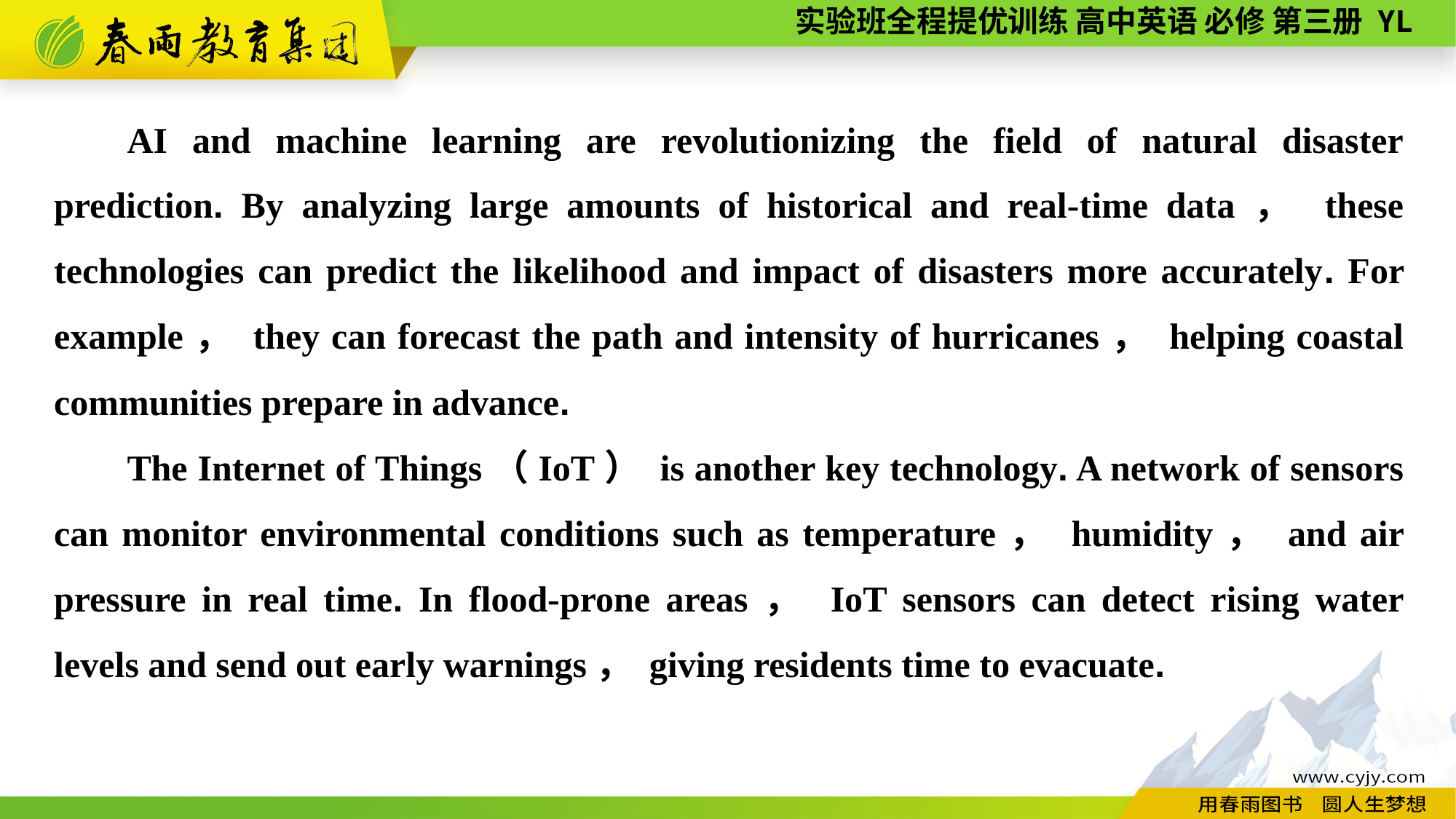

AI and machine learning are revolutionizing the field of natural disaster prediction. By analyzing large amounts of historical and real-time data， these technologies can predict the likelihood and impact of disasters more accurately. For example， they can forecast the path and intensity of hurricanes， helping coastal communities prepare in advance.
The Internet of Things（IoT） is another key technology. A network of sensors can monitor environmental conditions such as temperature， humidity， and air pressure in real time. In flood-prone areas， IoT sensors can detect rising water levels and send out early warnings， giving residents time to evacuate.